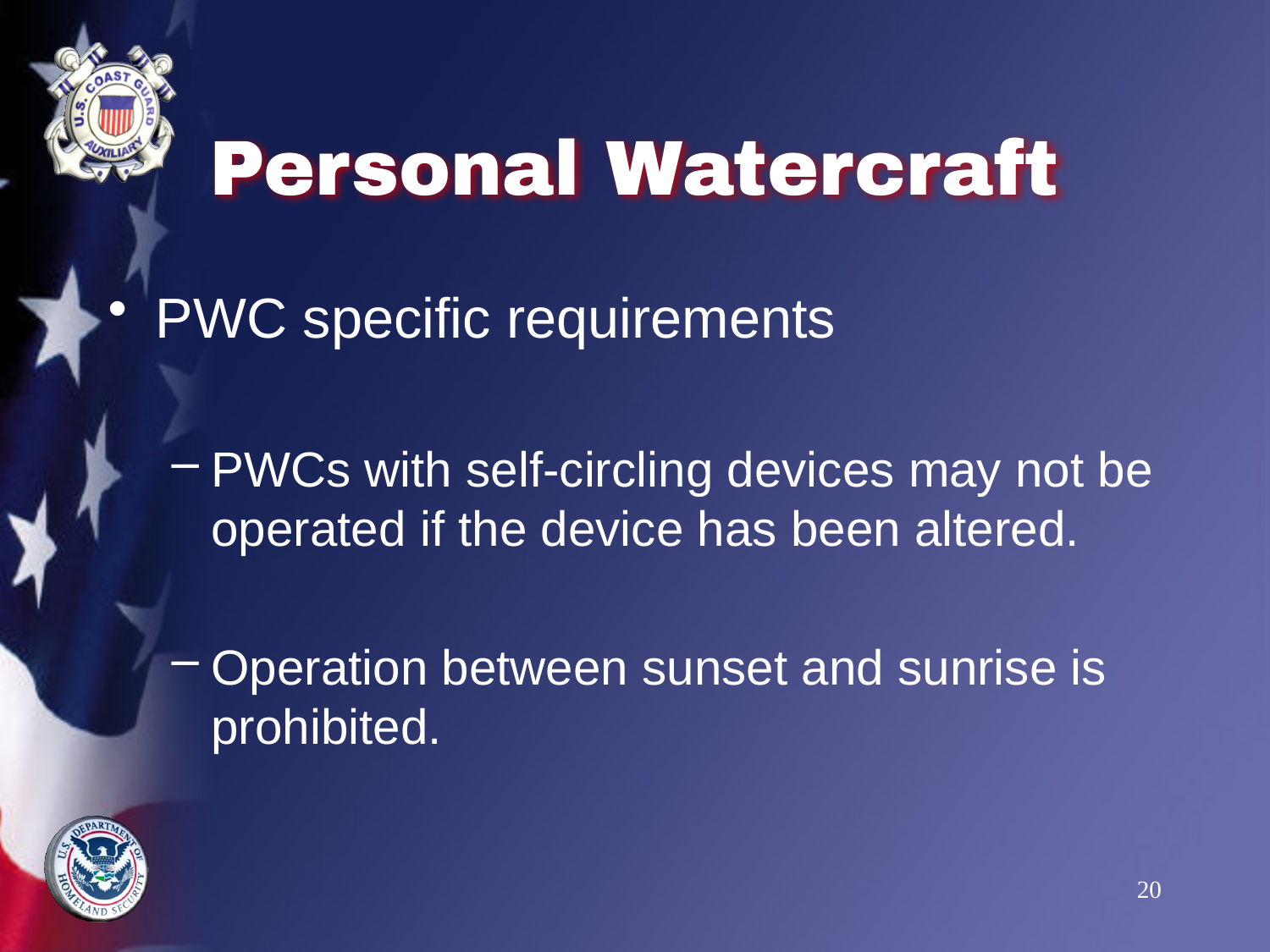

# Personal Watercraft
PWC specific requirements

PWCs with self-circling devices may not be operated if the device has been altered.

Operation between sunset and sunrise is prohibited.

20